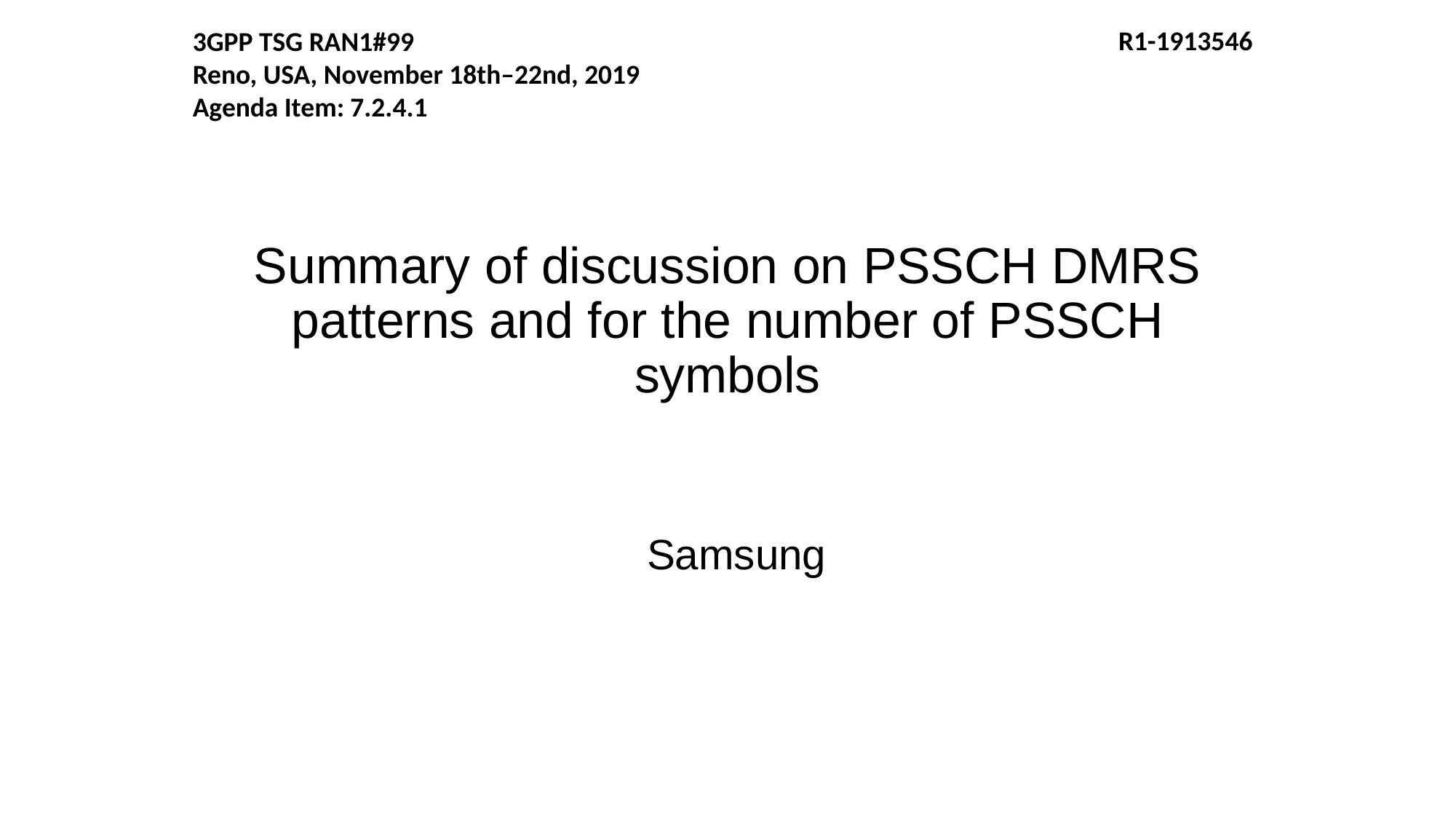

3GPP TSG RAN1#99
Reno, USA, November 18th–22nd, 2019
Agenda Item: 7.2.4.1

 R1-1913546
# Summary of discussion on PSSCH DMRS patterns and for the number of PSSCH symbols
Samsung